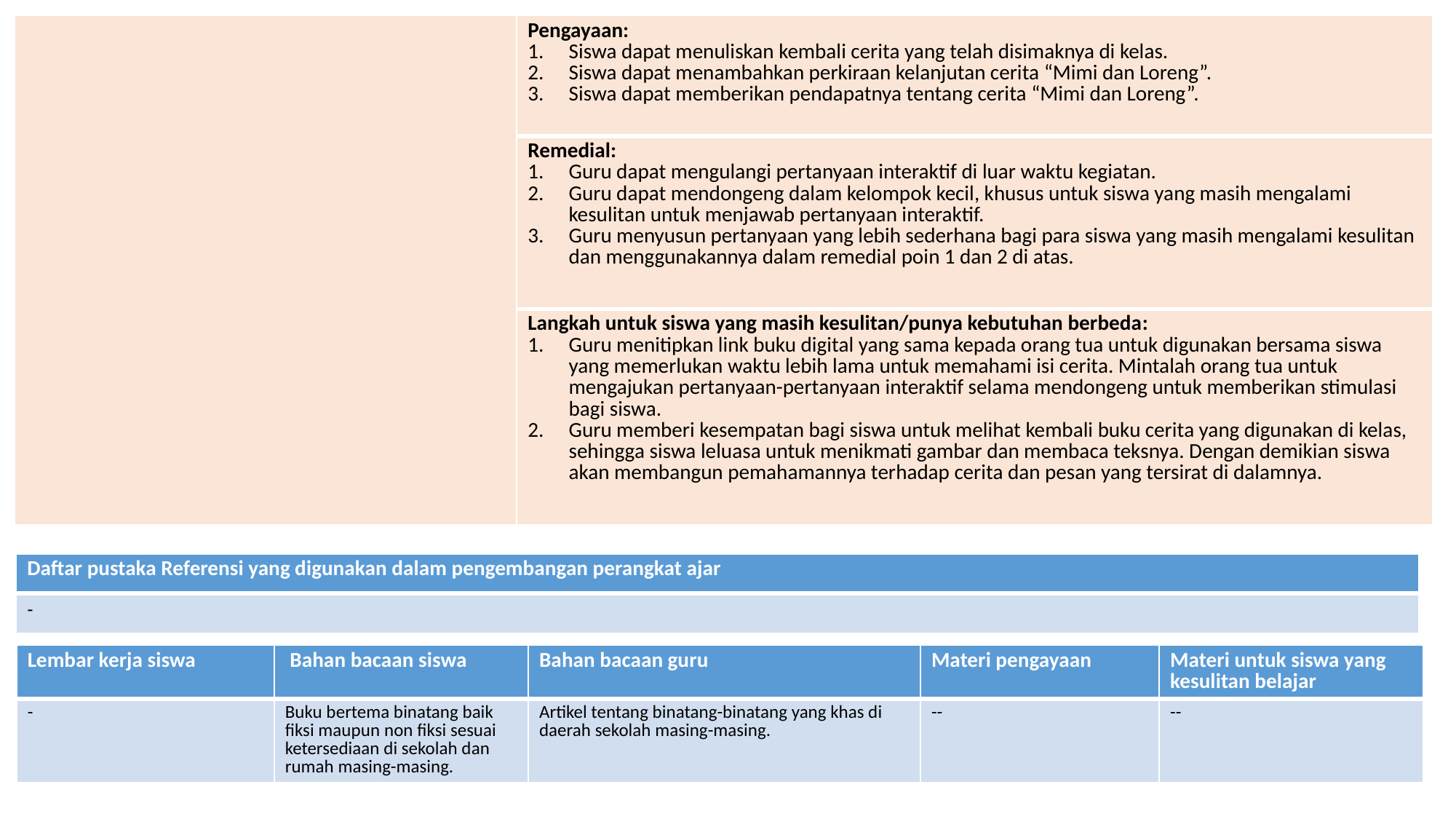

|  | Pengayaan: Siswa dapat menuliskan kembali cerita yang telah disimaknya di kelas. Siswa dapat menambahkan perkiraan kelanjutan cerita “Mimi dan Loreng”. Siswa dapat memberikan pendapatnya tentang cerita “Mimi dan Loreng”. |
| --- | --- |
|  | Remedial: Guru dapat mengulangi pertanyaan interaktif di luar waktu kegiatan. Guru dapat mendongeng dalam kelompok kecil, khusus untuk siswa yang masih mengalami kesulitan untuk menjawab pertanyaan interaktif. Guru menyusun pertanyaan yang lebih sederhana bagi para siswa yang masih mengalami kesulitan dan menggunakannya dalam remedial poin 1 dan 2 di atas. |
|  | Langkah untuk siswa yang masih kesulitan/punya kebutuhan berbeda: Guru menitipkan link buku digital yang sama kepada orang tua untuk digunakan bersama siswa yang memerlukan waktu lebih lama untuk memahami isi cerita. Mintalah orang tua untuk mengajukan pertanyaan-pertanyaan interaktif selama mendongeng untuk memberikan stimulasi bagi siswa. Guru memberi kesempatan bagi siswa untuk melihat kembali buku cerita yang digunakan di kelas, sehingga siswa leluasa untuk menikmati gambar dan membaca teksnya. Dengan demikian siswa akan membangun pemahamannya terhadap cerita dan pesan yang tersirat di dalamnya. |
| Daftar pustaka Referensi yang digunakan dalam pengembangan perangkat ajar |
| --- |
| - |
| Lembar kerja siswa | Bahan bacaan siswa | Bahan bacaan guru | Materi pengayaan | Materi untuk siswa yang kesulitan belajar |
| --- | --- | --- | --- | --- |
| - | Buku bertema binatang baik fiksi maupun non fiksi sesuai ketersediaan di sekolah dan rumah masing-masing. | Artikel tentang binatang-binatang yang khas di daerah sekolah masing-masing. | -- | -- |